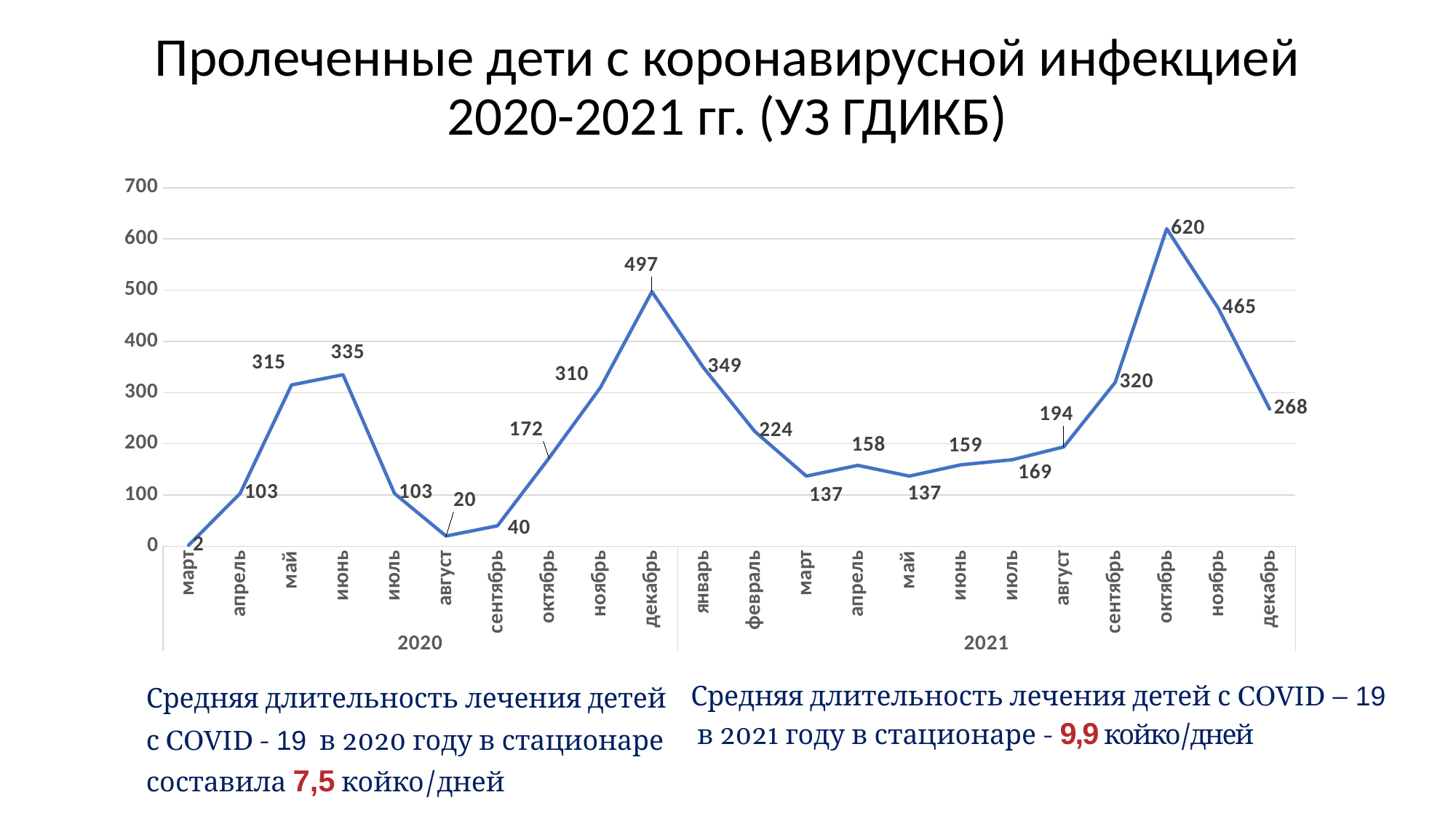

# Пролеченные дети с коронавирусной инфекцией 2020-2021 гг. (УЗ ГДИКБ)

### Chart

| Category | COVID-19 |
|---|---|
| март | 2.0 |
| апрель | 103.0 |
| май | 315.0 |
| июнь | 335.0 |
| июль | 103.0 |
| август | 20.0 |
| сентябрь | 40.0 |
| октябрь | 172.0 |
| ноябрь | 310.0 |
| декабрь | 497.0 |
| январь | 349.0 |
| февраль | 224.0 |
| март | 137.0 |
| апрель | 158.0 |
| май | 137.0 |
| июнь | 159.0 |
| июль | 169.0 |
| август | 194.0 |
| сентябрь | 320.0 |
| октябрь | 620.0 |
| ноябрь | 465.0 |
| декабрь | 268.0 |
Средняя длительность лечения детей с COVID - 19  в 2020 году в стационаре составила 7,5 койко/дней
Средняя длительность лечения детей с COVID – 19
 в 2021 году в стационаре - 9,9 койко/дней